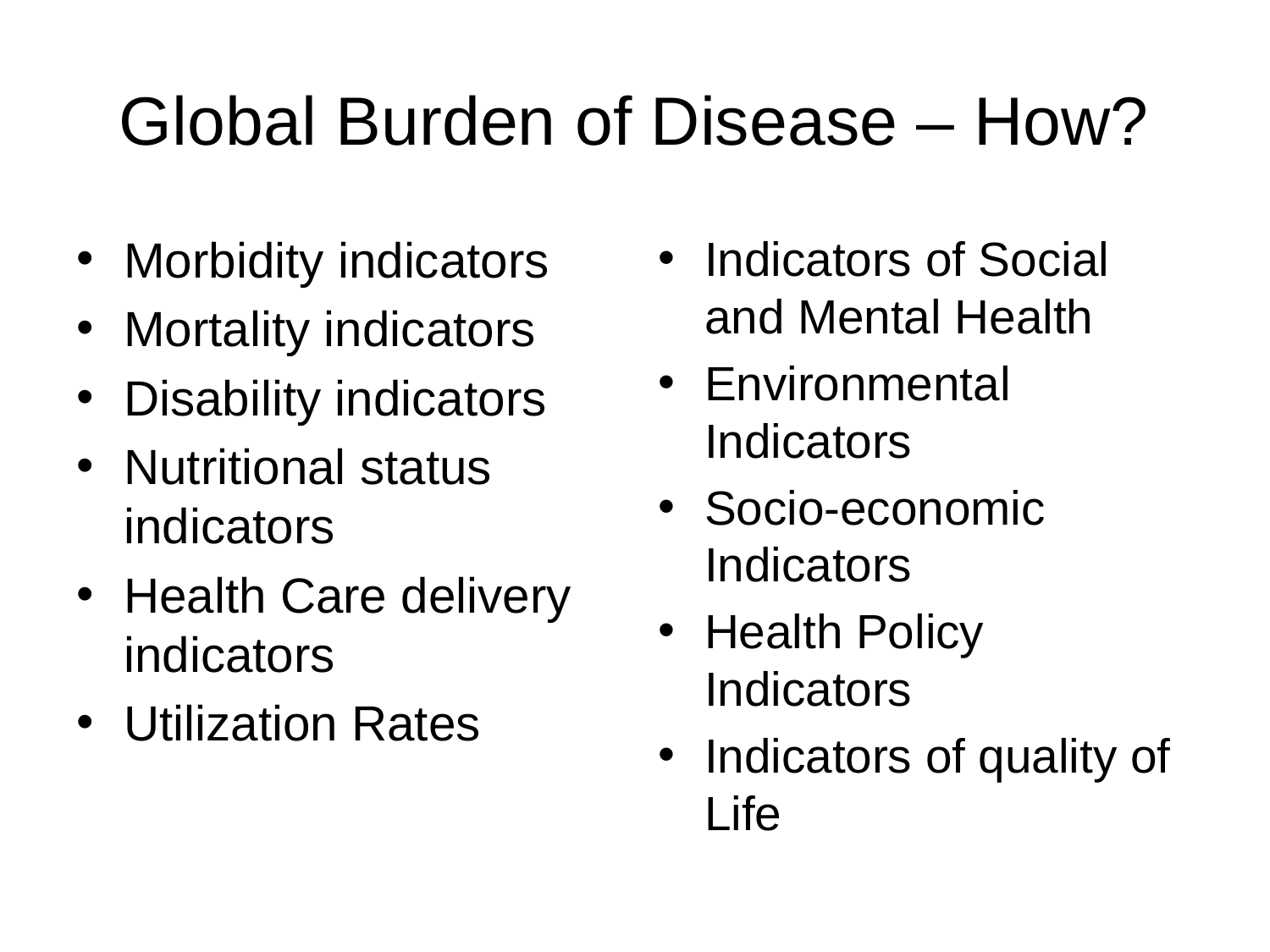

# Global Burden of Disease – How?
Morbidity indicators
Mortality indicators
Disability indicators
Nutritional status indicators
Health Care delivery indicators
Utilization Rates

Indicators of Social and Mental Health
Environmental Indicators
Socio-economic Indicators
Health Policy Indicators
Indicators of quality of Life